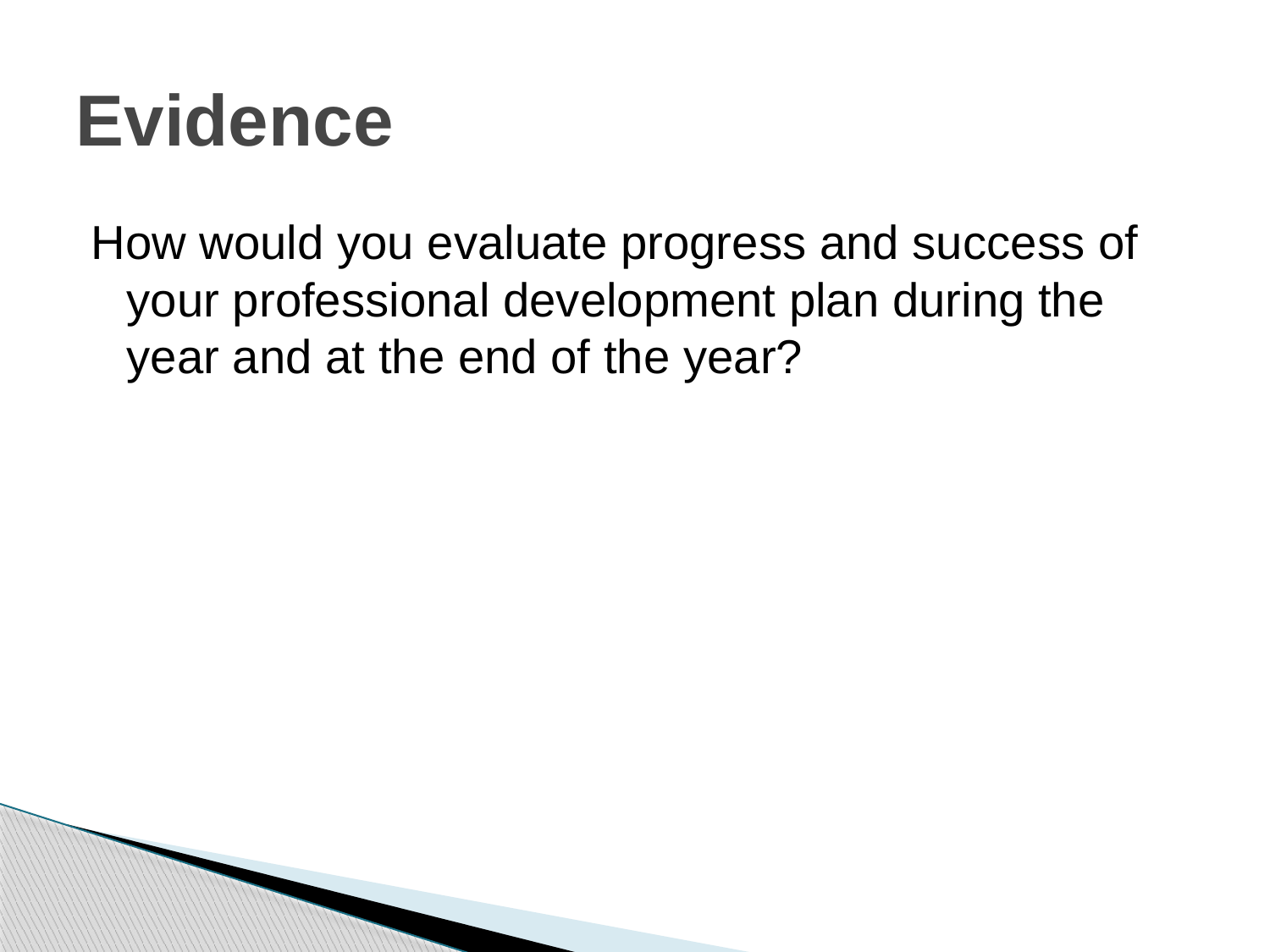

# Evidence
How would you evaluate progress and success of your professional development plan during the year and at the end of the year?